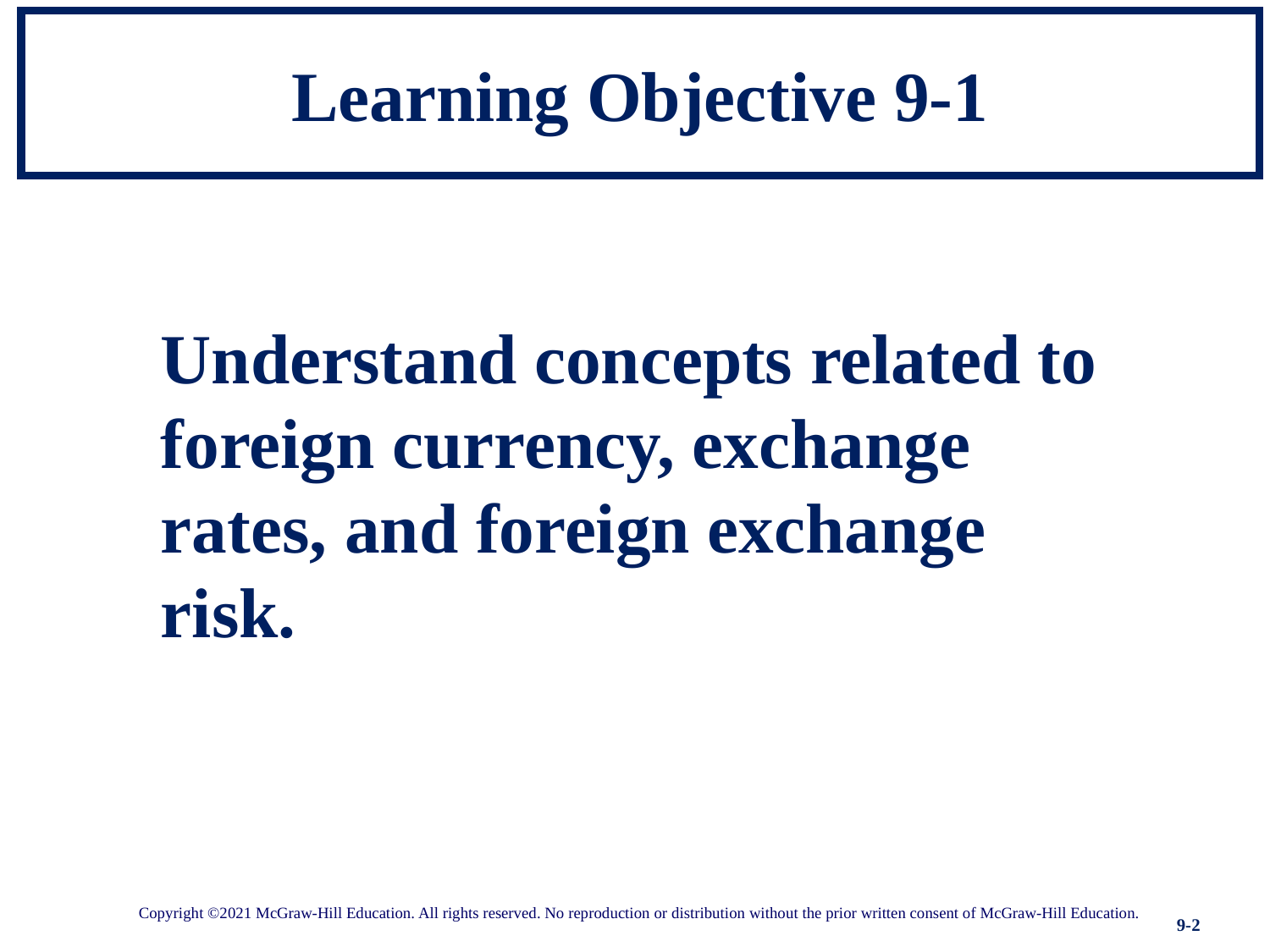

# Learning Objective 9-1

Understand concepts related to foreign currency, exchange rates, and foreign exchange risk.

Copyright ©2021 McGraw-Hill Education. All rights reserved. No reproduction or distribution without the prior written consent of McGraw-Hill Education.
9-2